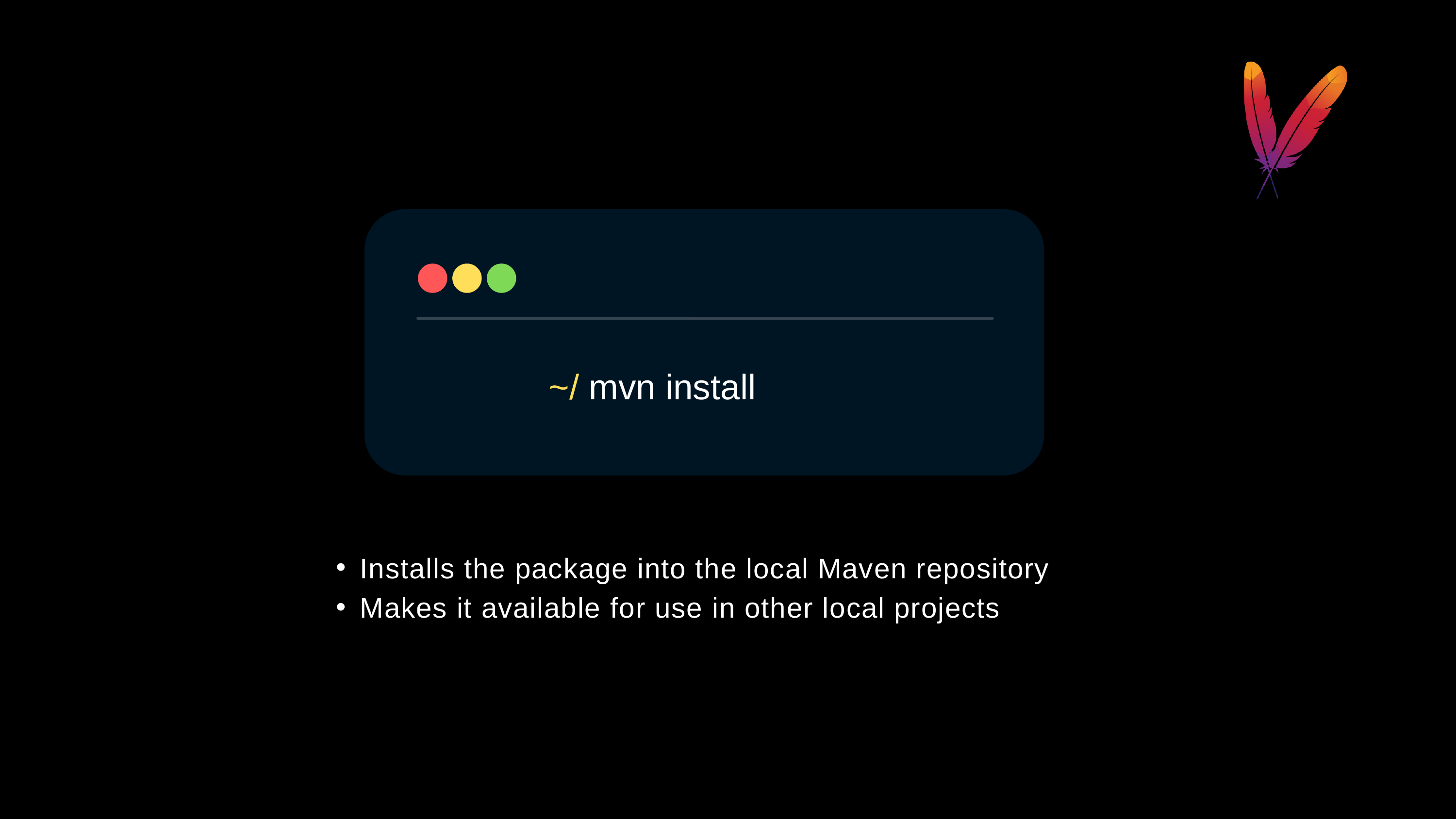

~/ mvn install

Installs the package into the local Maven repository
Makes it available for use in other local projects